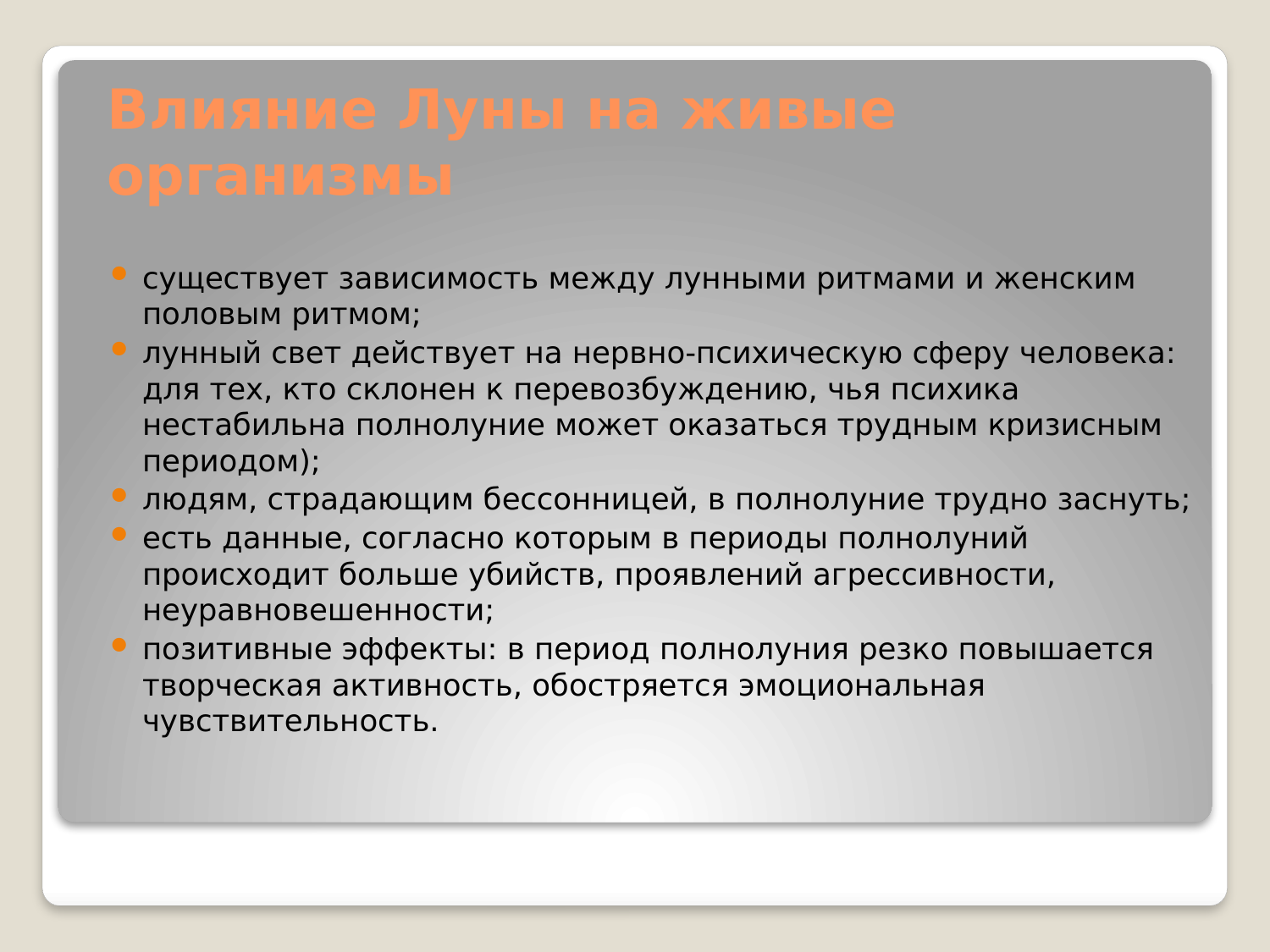

# Влияние Луны на живые организмы
существует зависимость между лунными ритмами и женским половым ритмом;
лунный свет действует на нервно-психическую сферу человека: для тех, кто склонен к перевозбуждению, чья психика нестабильна полнолуние может оказаться трудным кризисным периодом);
людям, страдающим бессонницей, в полнолуние трудно заснуть;
есть данные, согласно которым в периоды полнолуний происходит больше убийств, проявлений агрессивности, неуравновешенности;
позитивные эффекты: в период полнолуния резко повышается творческая активность, обостряется эмоциональная чувствительность.